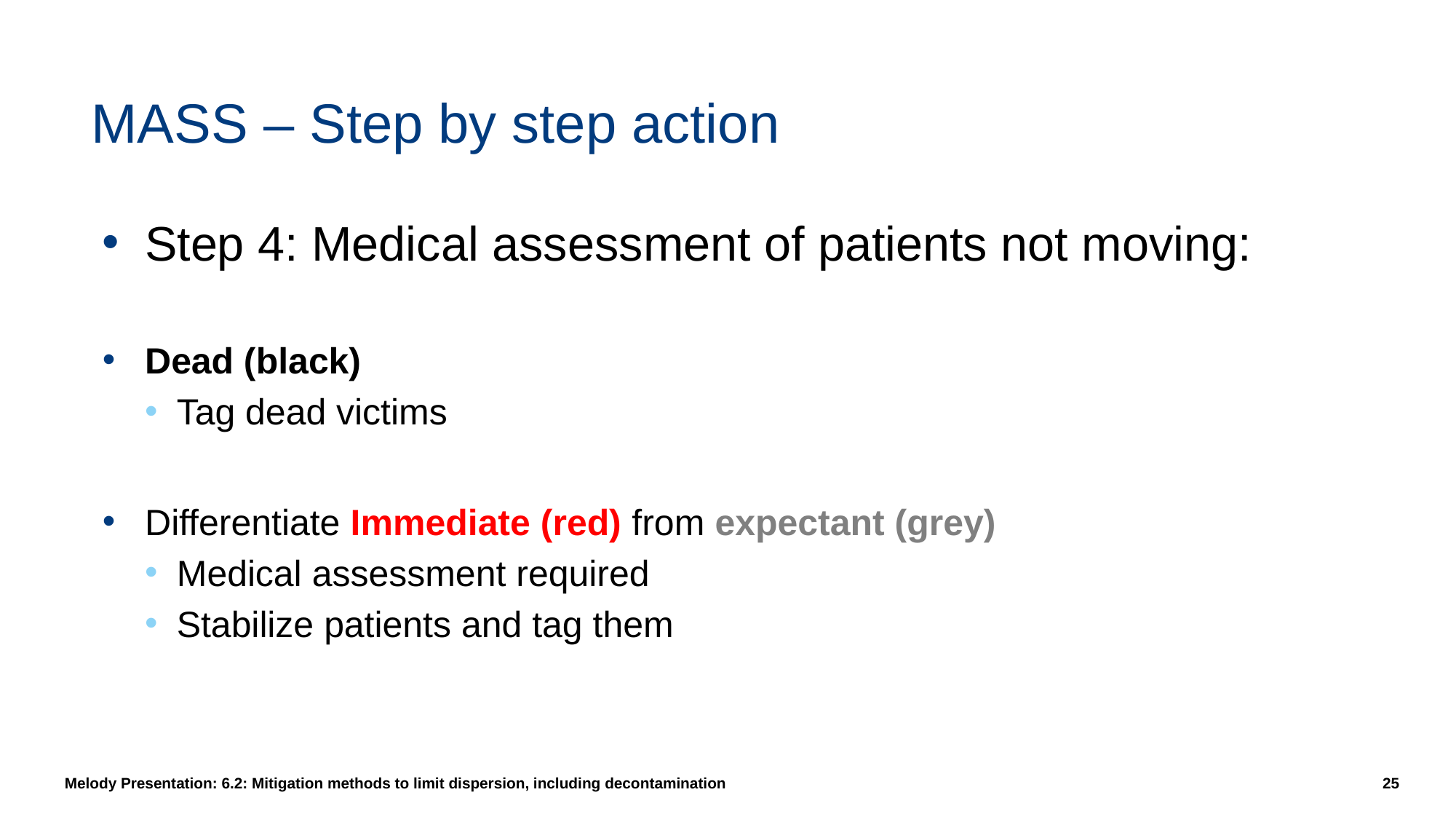

# MASS – Step by step action
Step 4: Medical assessment of patients not moving:

Dead (black)
Tag dead victims

Differentiate Immediate (red) from expectant (grey)
Medical assessment required
Stabilize patients and tag them

Melody Presentation: 6.2: Mitigation methods to limit dispersion, including decontamination
25